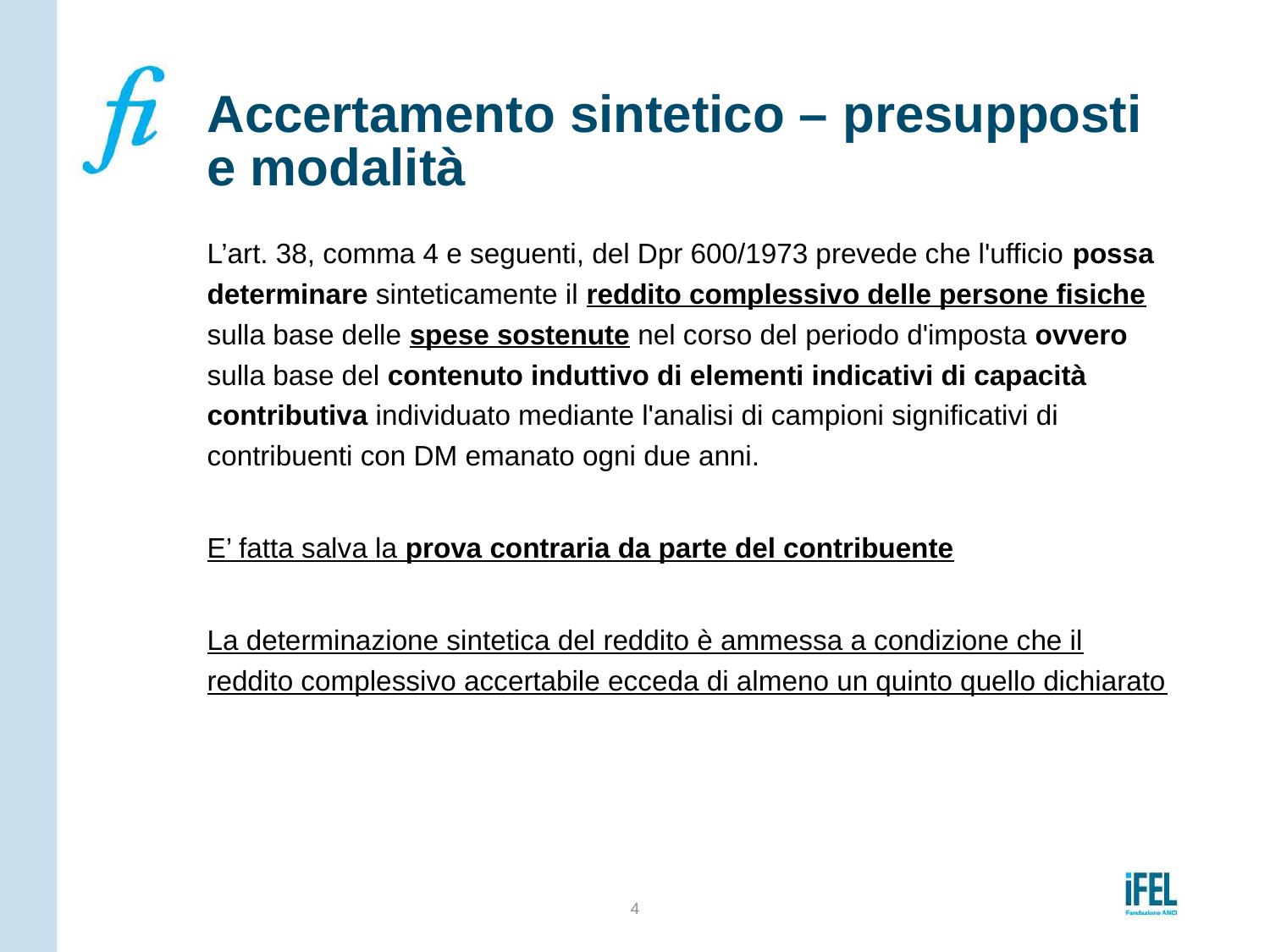

# Accertamento sintetico – presupposti e modalità
L’art. 38, comma 4 e seguenti, del Dpr 600/1973 prevede che l'ufficio possa determinare sinteticamente il reddito complessivo delle persone fisiche sulla base delle spese sostenute nel corso del periodo d'imposta ovvero sulla base del contenuto induttivo di elementi indicativi di capacità contributiva individuato mediante l'analisi di campioni significativi di contribuenti con DM emanato ogni due anni.

E’ fatta salva la prova contraria da parte del contribuente

La determinazione sintetica del reddito è ammessa a condizione che il reddito complessivo accertabile ecceda di almeno un quinto quello dichiarato
4